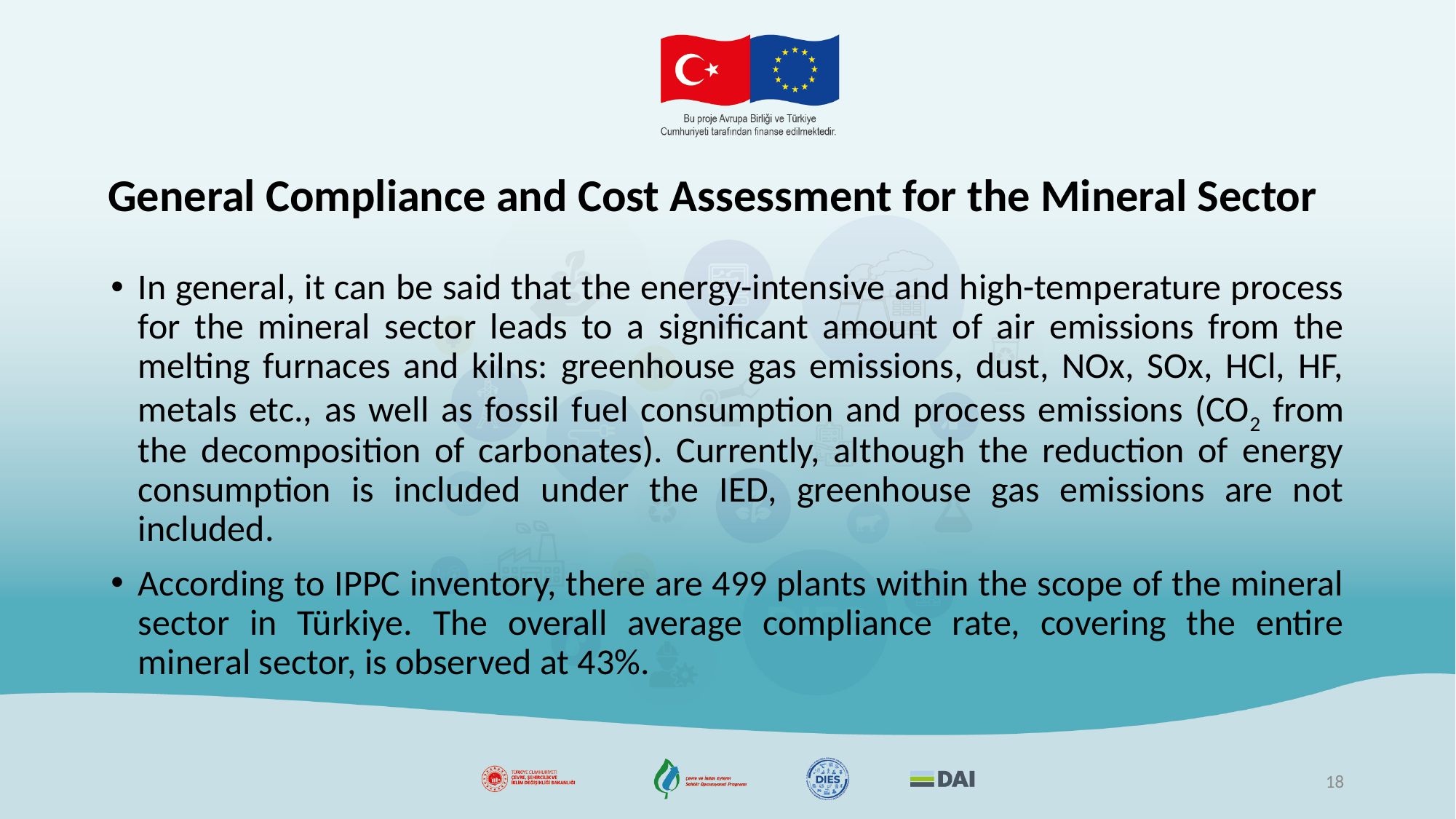

# General Compliance and Cost Assessment for the Mineral Sector
In general, it can be said that the energy-intensive and high-temperature process for the mineral sector leads to a significant amount of air emissions from the melting furnaces and kilns: greenhouse gas emissions, dust, NOx, SOx, HCl, HF, metals etc., as well as fossil fuel consumption and process emissions (CO2 from the decomposition of carbonates). Currently, although the reduction of energy consumption is included under the IED, greenhouse gas emissions are not included.
According to IPPC inventory, there are 499 plants within the scope of the mineral sector in Türkiye. The overall average compliance rate, covering the entire mineral sector, is observed at 43%.

18